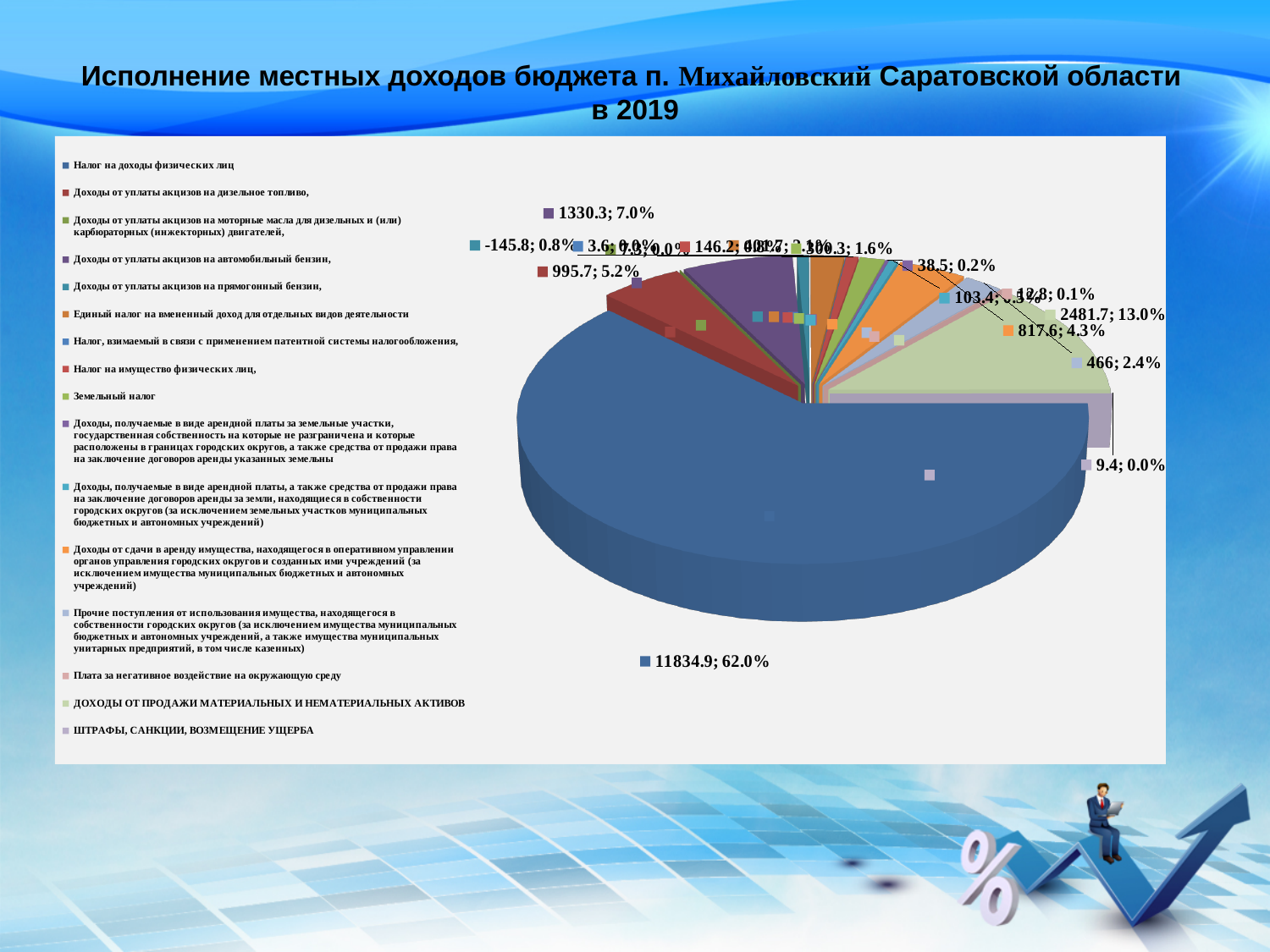

# Исполнение местных доходов бюджета п. Михайловский Саратовской области  в 2019

[unsupported chart]